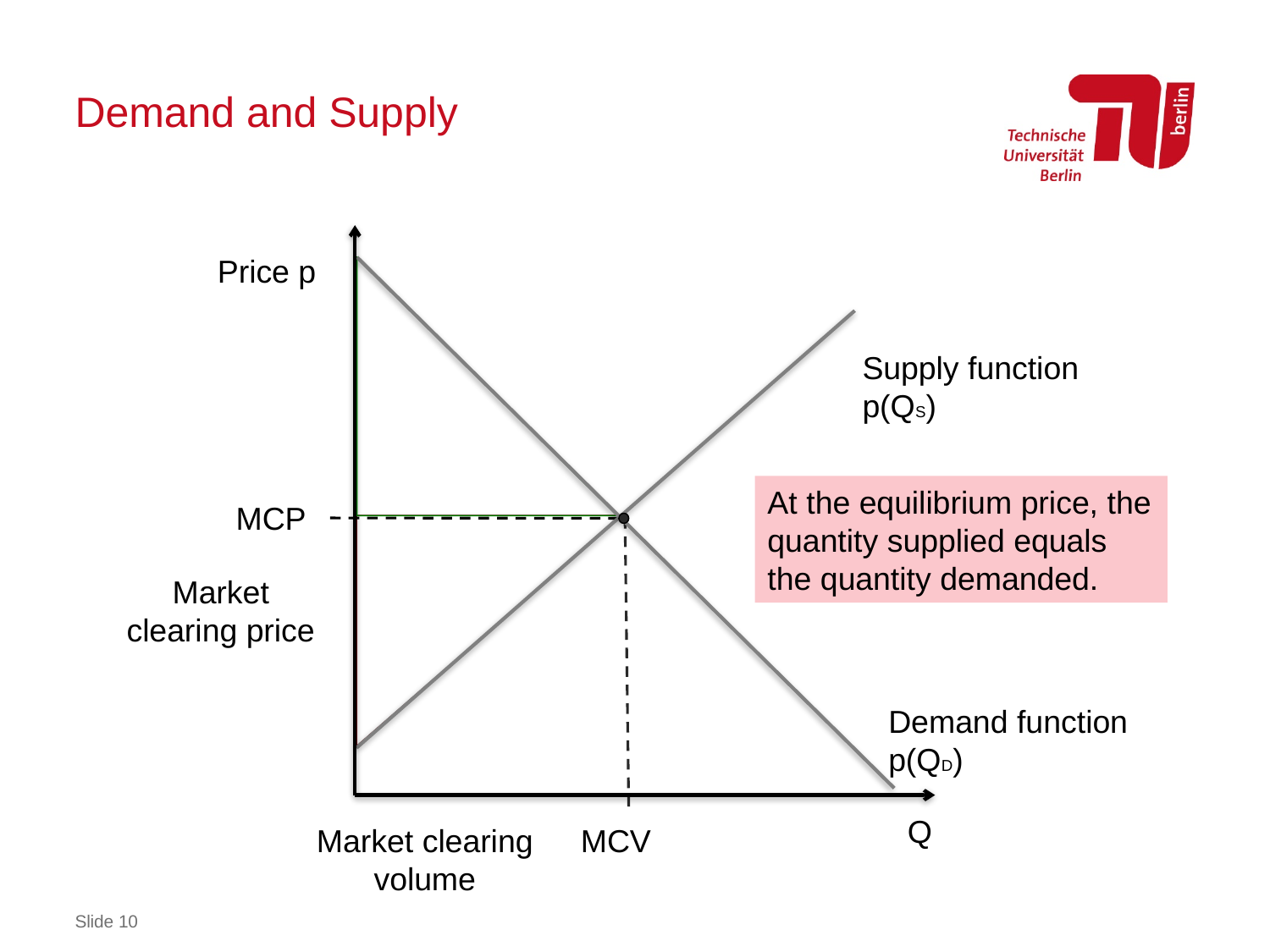

# Demand and Supply
Price p
Q

Demand function
p(QD)
Supply function
p(QS)
At the equilibrium price, the quantity supplied equals the quantity demanded.
MCP
MCV

Market clearing price
Market clearing volume
Slide 10